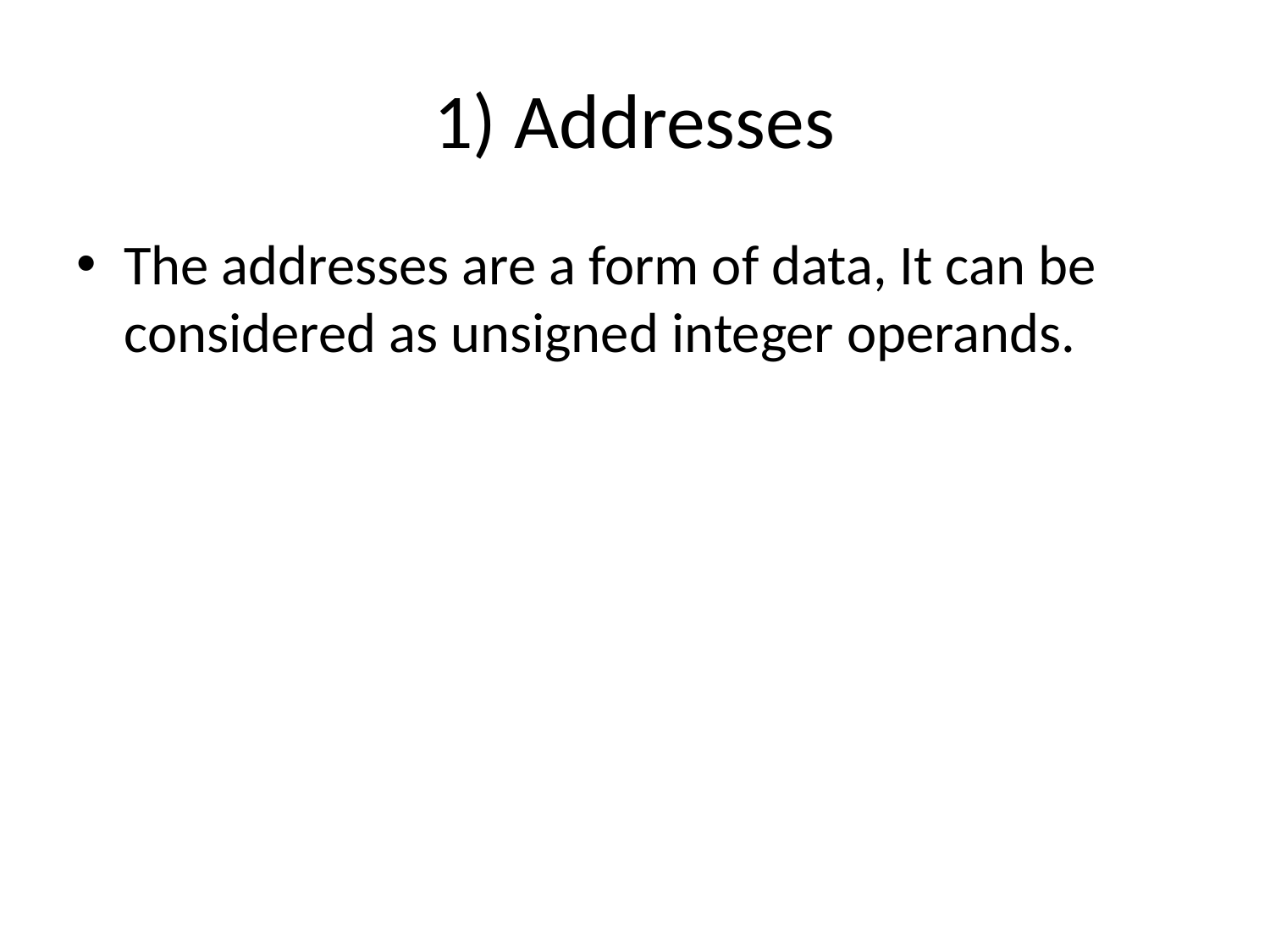

# 1) Addresses
The addresses are a form of data, It can be considered as unsigned integer operands.